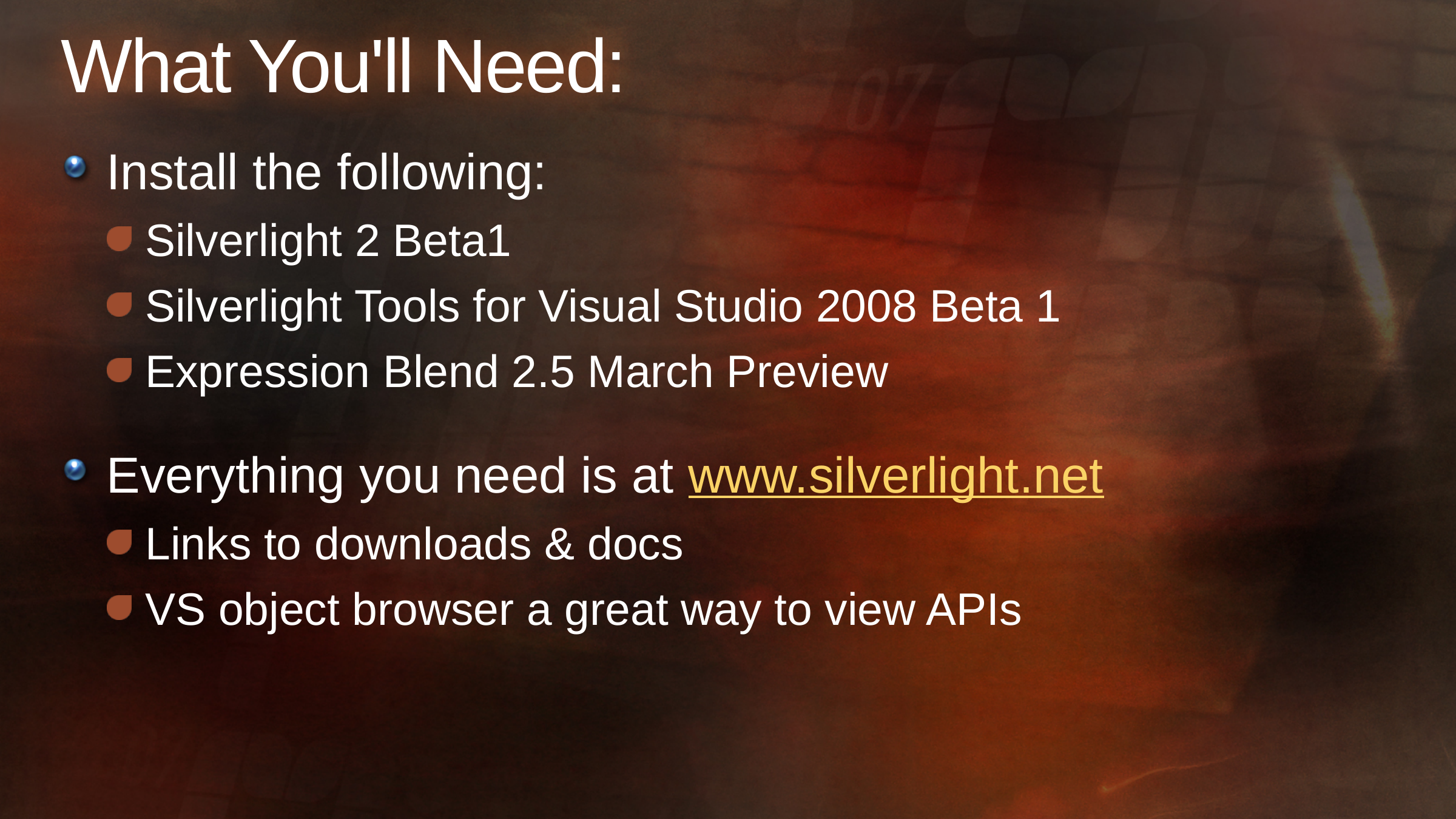

# What You'll Need:
Install the following:
Silverlight 2 Beta1
Silverlight Tools for Visual Studio 2008 Beta 1
Expression Blend 2.5 March Preview

Everything you need is at www.silverlight.net
Links to downloads & docs
VS object browser a great way to view APIs